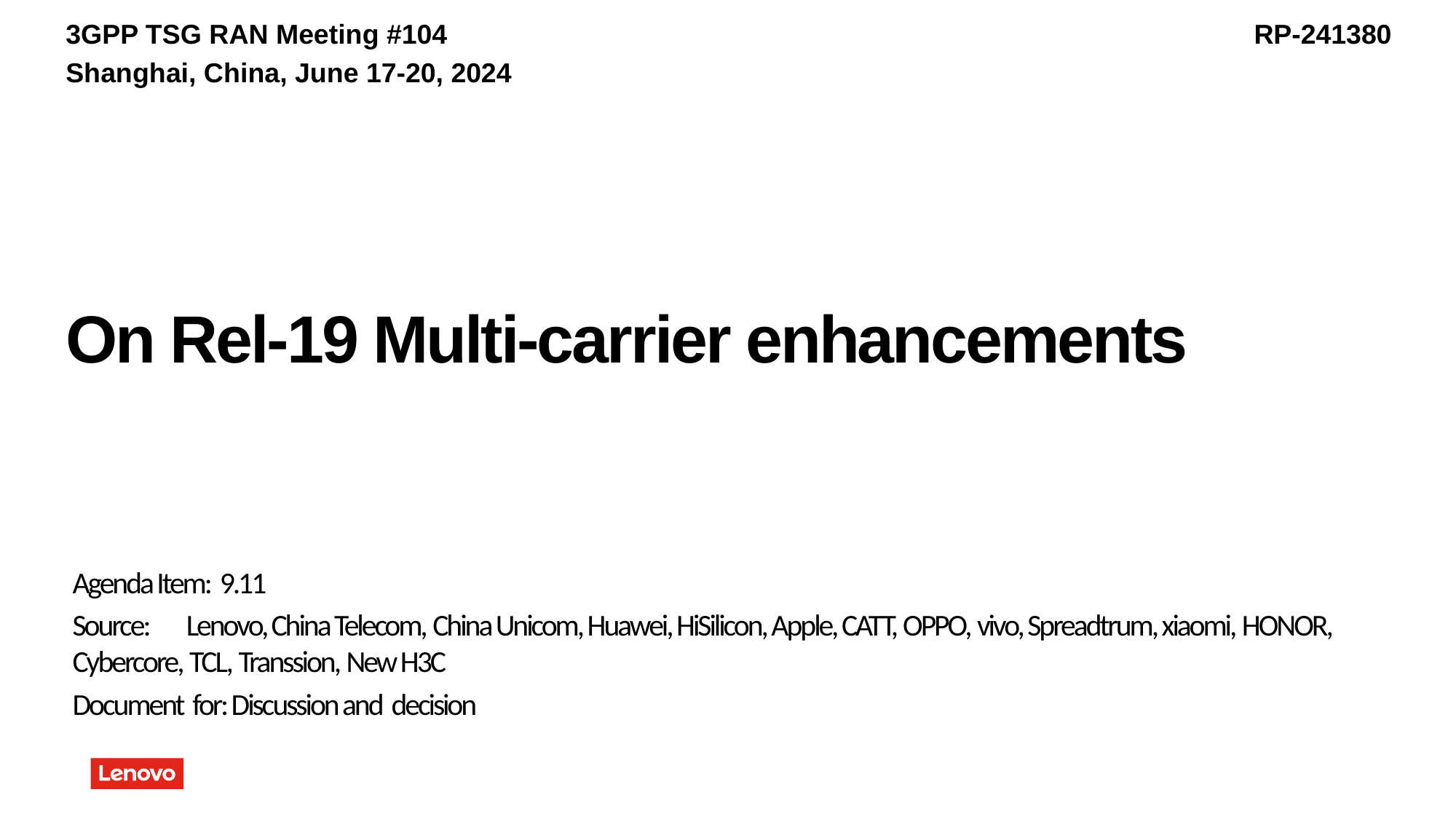

3GPP TSG RAN Meeting #104
Shanghai, China, June 17-20, 2024
RP-241380
# On Rel-19 Multi-carrier enhancements
Agenda Item:  9.11
Source:	 Lenovo, China Telecom, China Unicom, Huawei, HiSilicon, Apple, CATT, OPPO, vivo, Spreadtrum, xiaomi, HONOR,   Cybercore, TCL, Transsion, New H3C
Document  for: Discussion and  decision